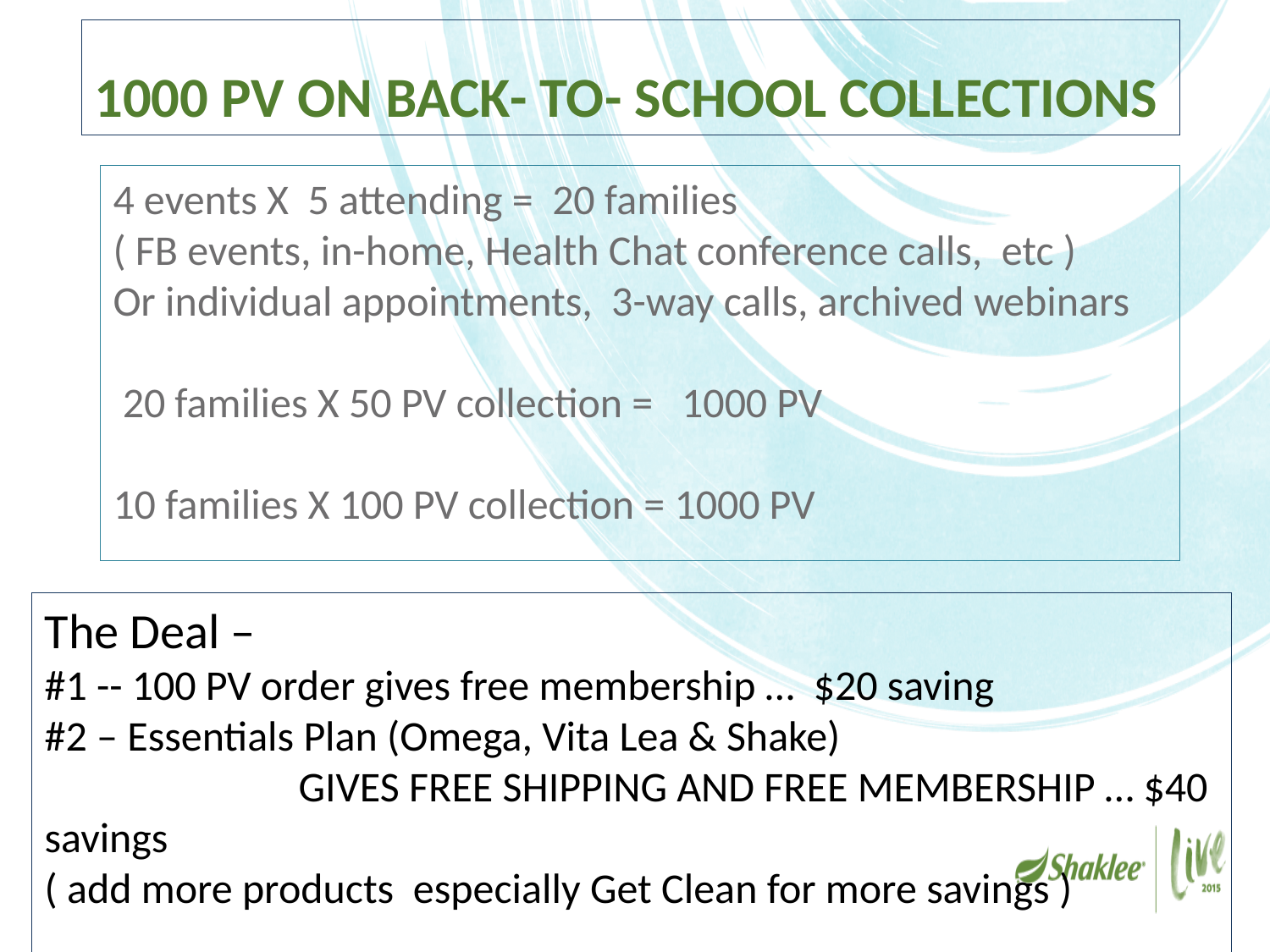

# 1000 PV on Back- to- School Collections
4 events X  5 attending =  20 families
( FB events, in-home, Health Chat conference calls,  etc )
Or individual appointments,  3-way calls, archived webinars

 20 families X 50 PV collection =   1000 PV

10 families X 100 PV collection = 1000 PV
The Deal –
#1 -- 100 PV order gives free membership …  $20 saving
#2 – Essentials Plan (Omega, Vita Lea & Shake)					GIVES FREE SHIPPING AND FREE MEMBERSHIP … $40 savings
( add more products  especially Get Clean for more savings )